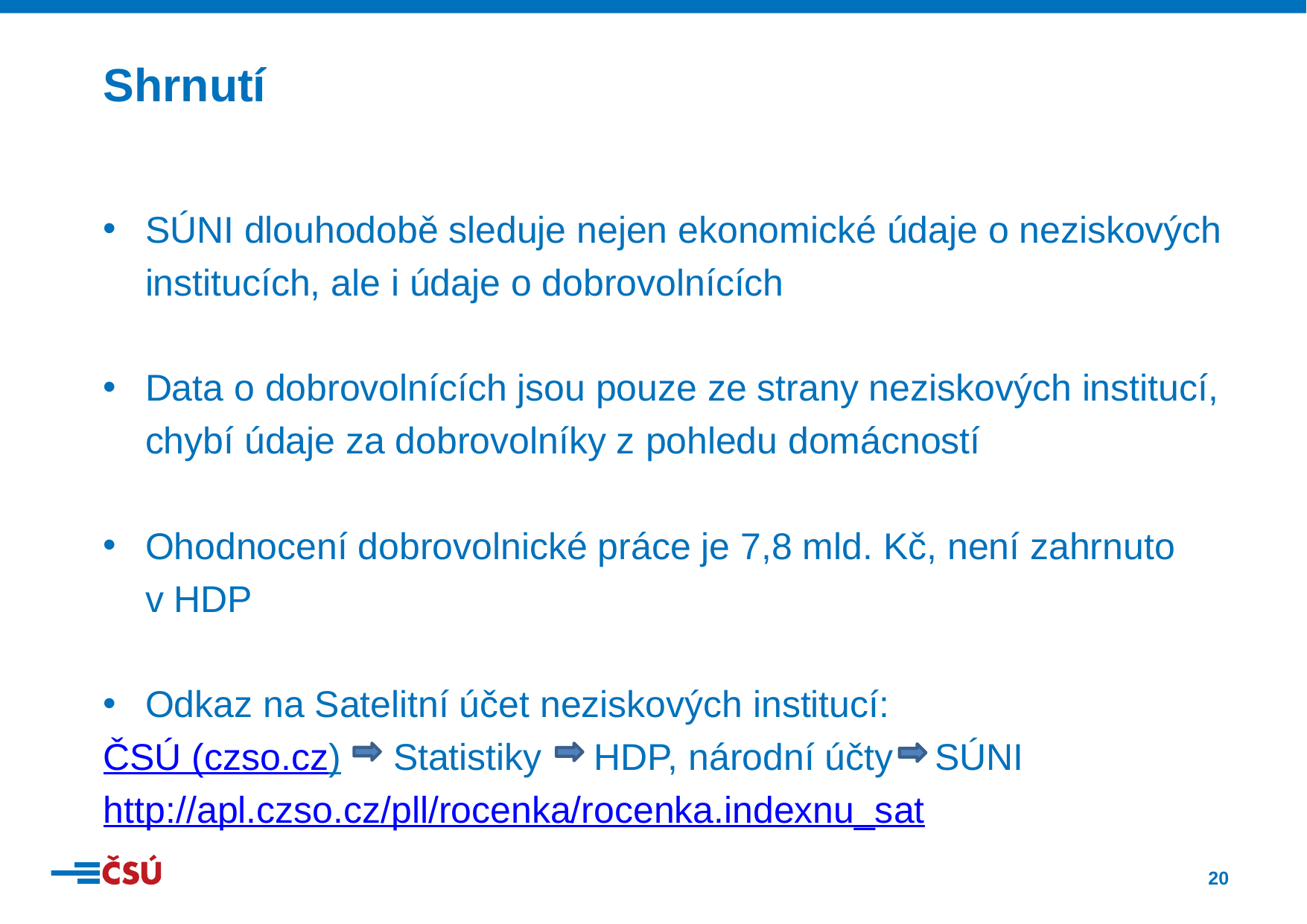

Shrnutí
SÚNI dlouhodobě sleduje nejen ekonomické údaje o neziskových institucích, ale i údaje o dobrovolnících

Data o dobrovolnících jsou pouze ze strany neziskových institucí, chybí údaje za dobrovolníky z pohledu domácností

Ohodnocení dobrovolnické práce je 7,8 mld. Kč, není zahrnuto
v HDP

Odkaz na Satelitní účet neziskových institucí:
ČSÚ (czso.cz)     Statistiky     HDP, národní účty    SÚNI
http://apl.czso.cz/pll/rocenka/rocenka.indexnu_sat